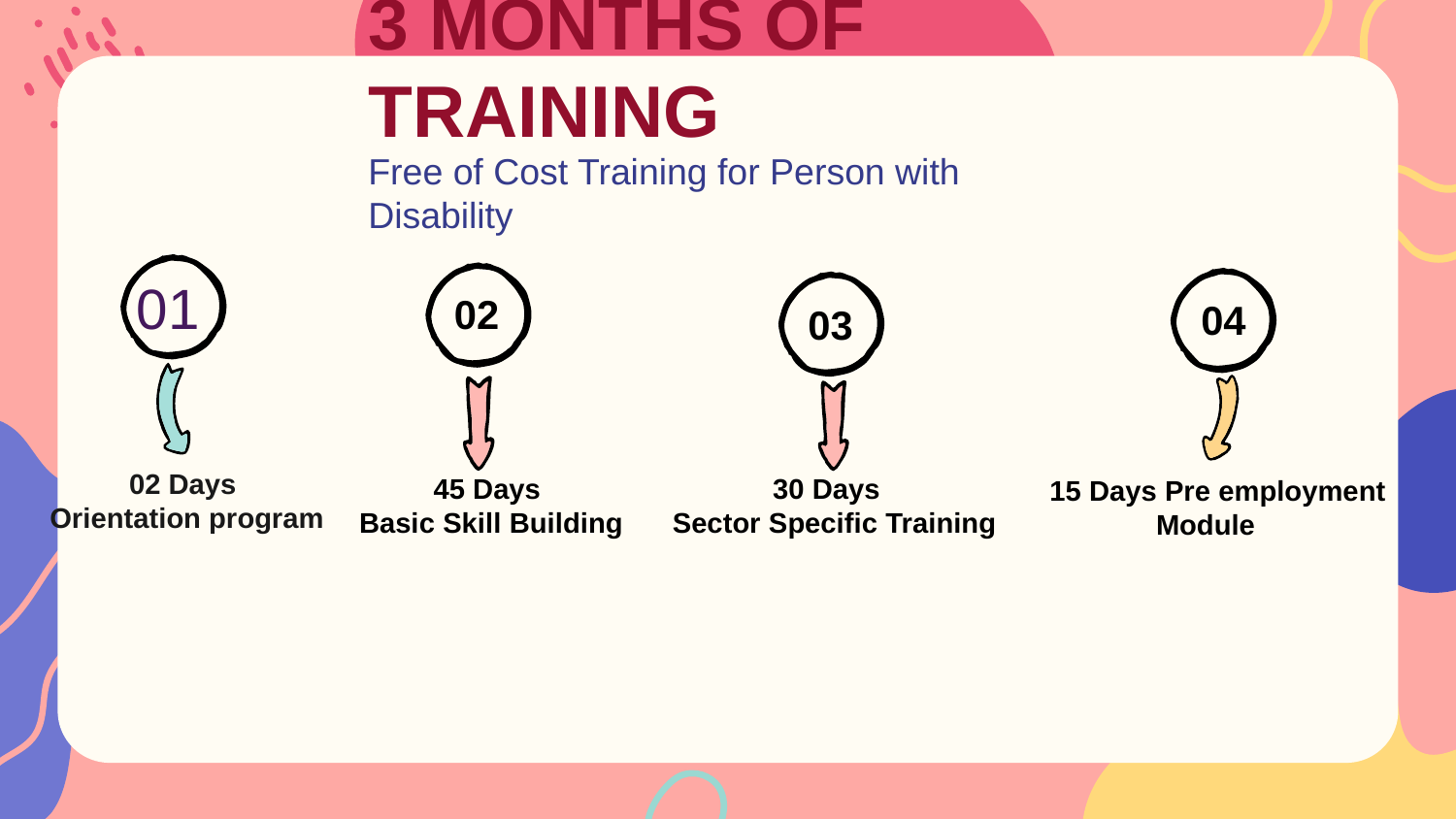

3 MONTHS OF TRAINING
Free of Cost Training for Person with Disability

01

02
04
03

02 Days
Orientation program
45 Days
Basic Skill Building
30 Days
Sector Specific Training
 15 Days Pre employment Module